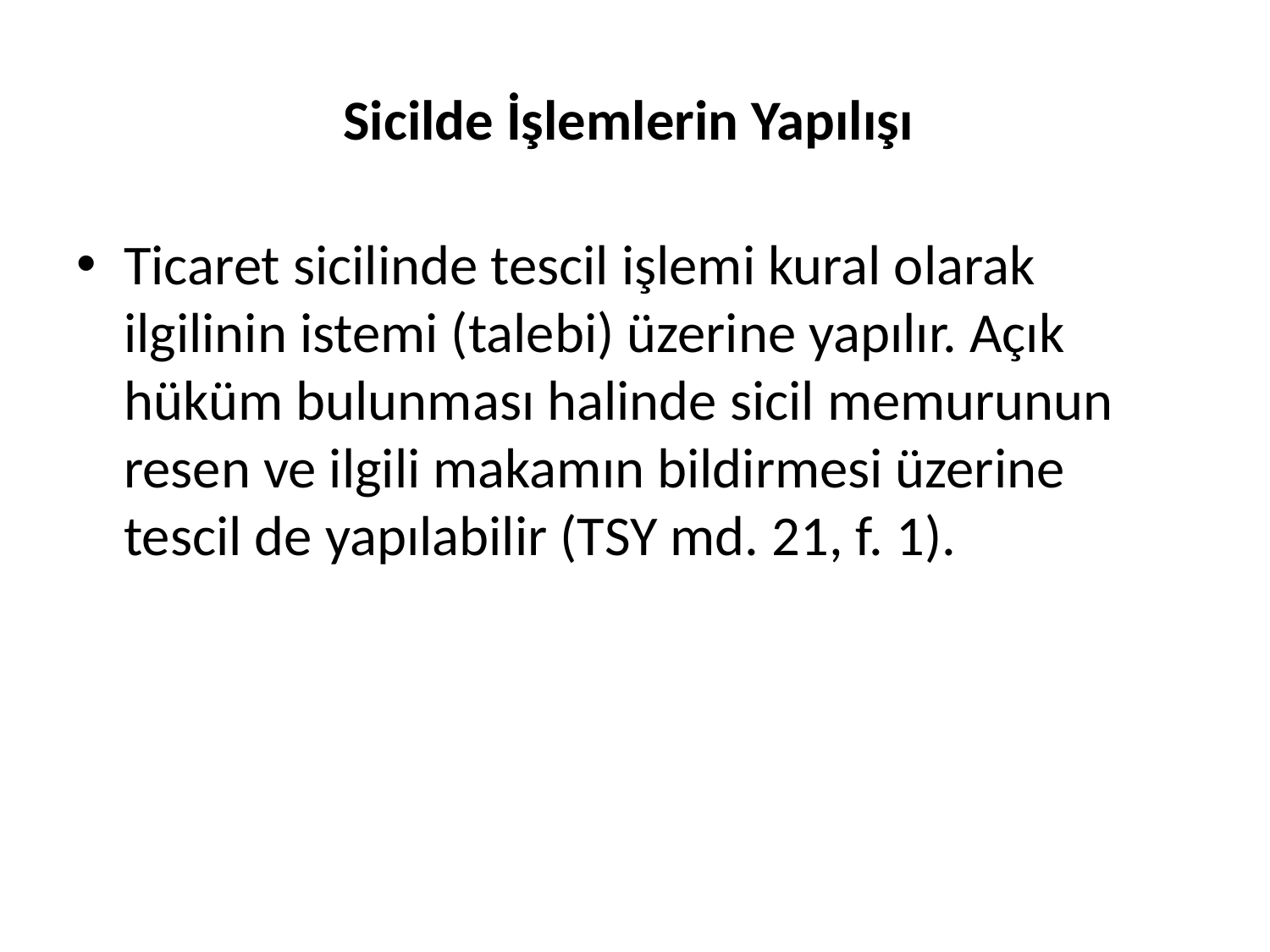

# Sicilde İşlemlerin Yapılışı
Ticaret sicilinde tescil işlemi kural olarak ilgilinin istemi (talebi) üzerine yapılır. Açık hüküm bulunması halinde sicil memurunun resen ve ilgili makamın bildirmesi üzerine tescil de yapılabilir (TSY md. 21, f. 1).